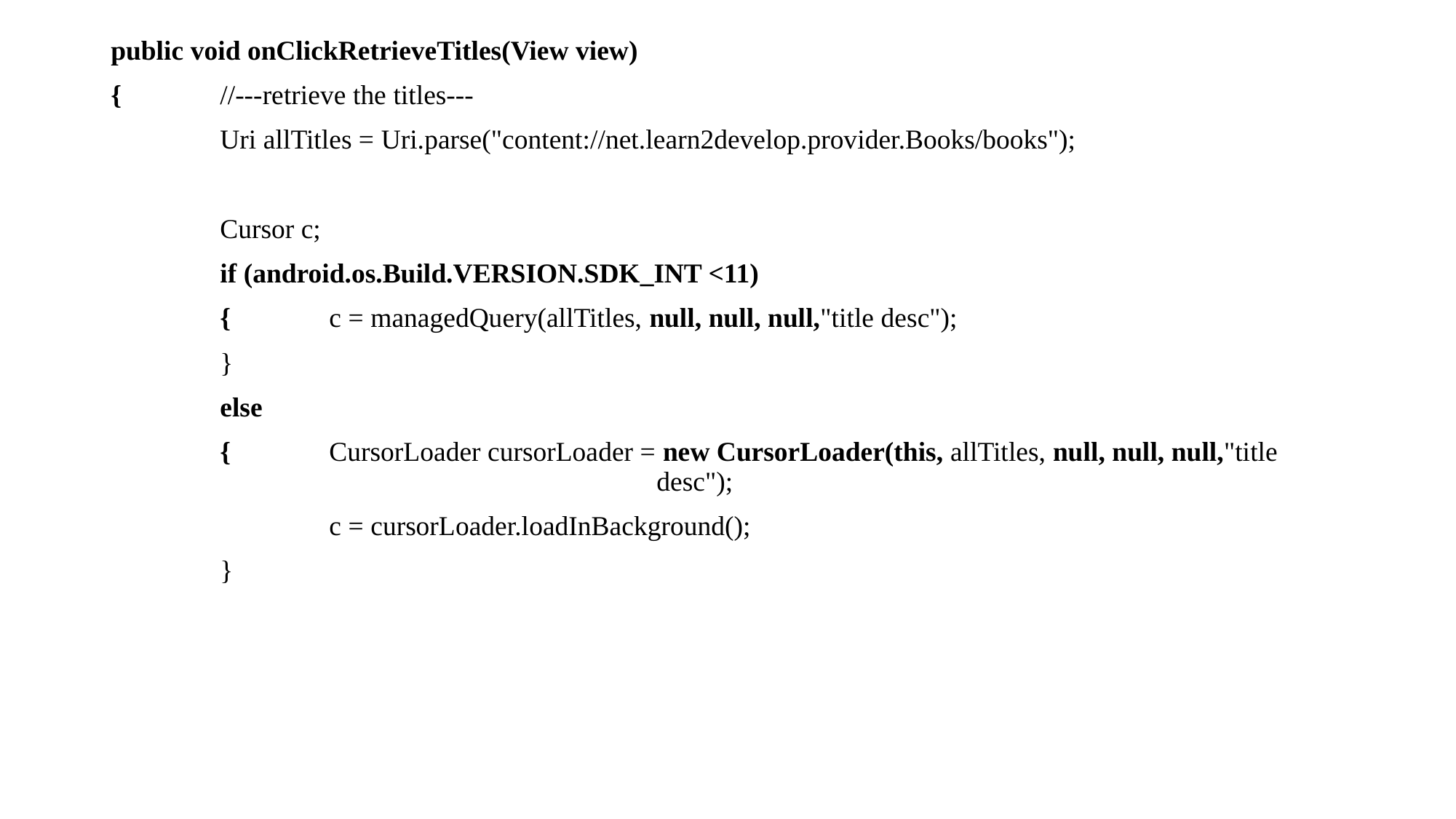

public void onClickRetrieveTitles(View view)
{	//---retrieve the titles---
	Uri allTitles = Uri.parse("content://net.learn2develop.provider.Books/books");

	Cursor c;
	if (android.os.Build.VERSION.SDK_INT <11)
	{	c = managedQuery(allTitles, null, null, null,"title desc");
	}
	else
	{	CursorLoader cursorLoader = new CursorLoader(this, allTitles, null, null, null,"title 						desc");
		c = cursorLoader.loadInBackground();
	}